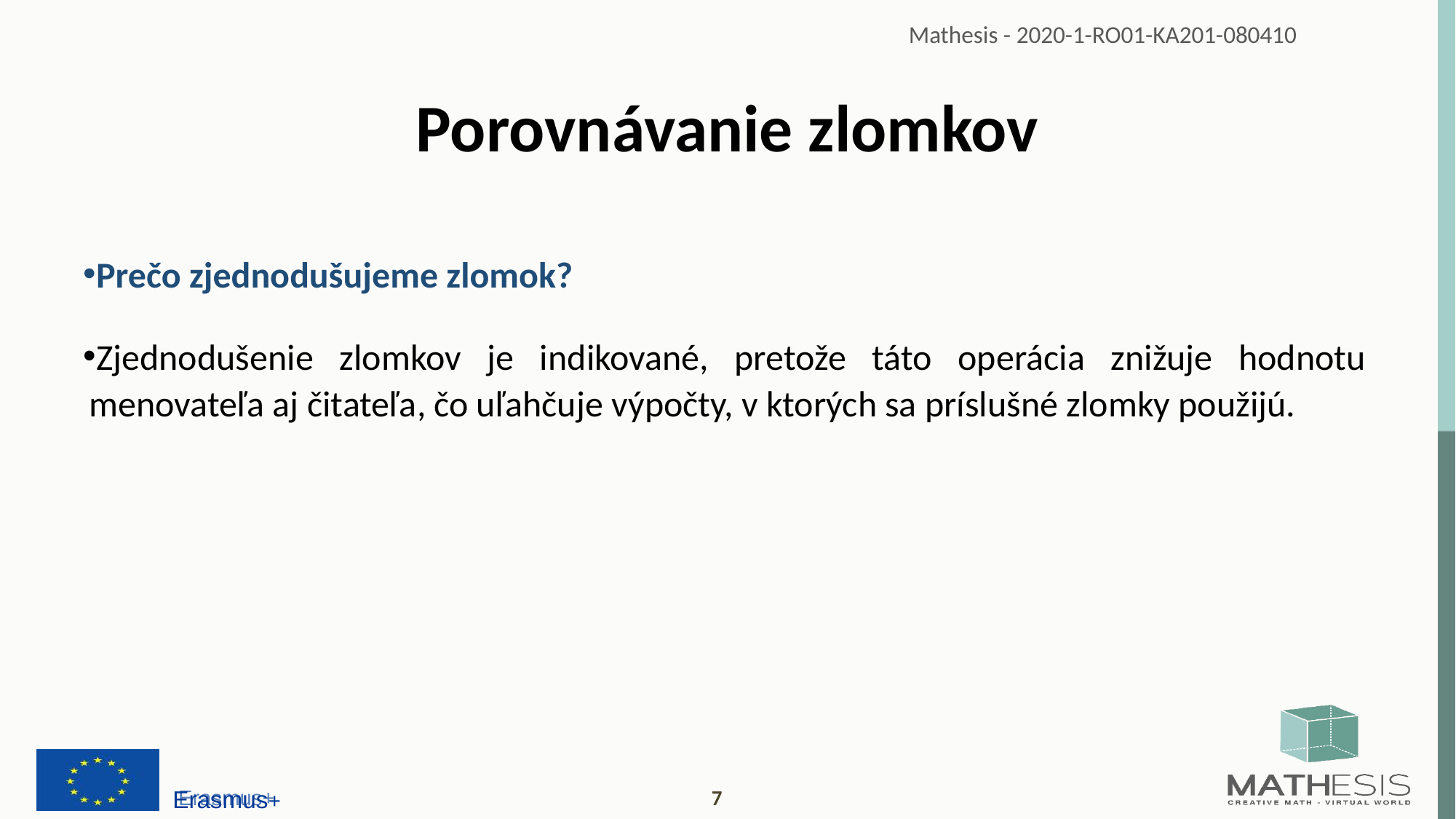

# Porovnávanie zlomkov
Prečo zjednodušujeme zlomok?
Zjednodušenie zlomkov je indikované, pretože táto operácia znižuje hodnotu menovateľa aj čitateľa, čo uľahčuje výpočty, v ktorých sa príslušné zlomky použijú.